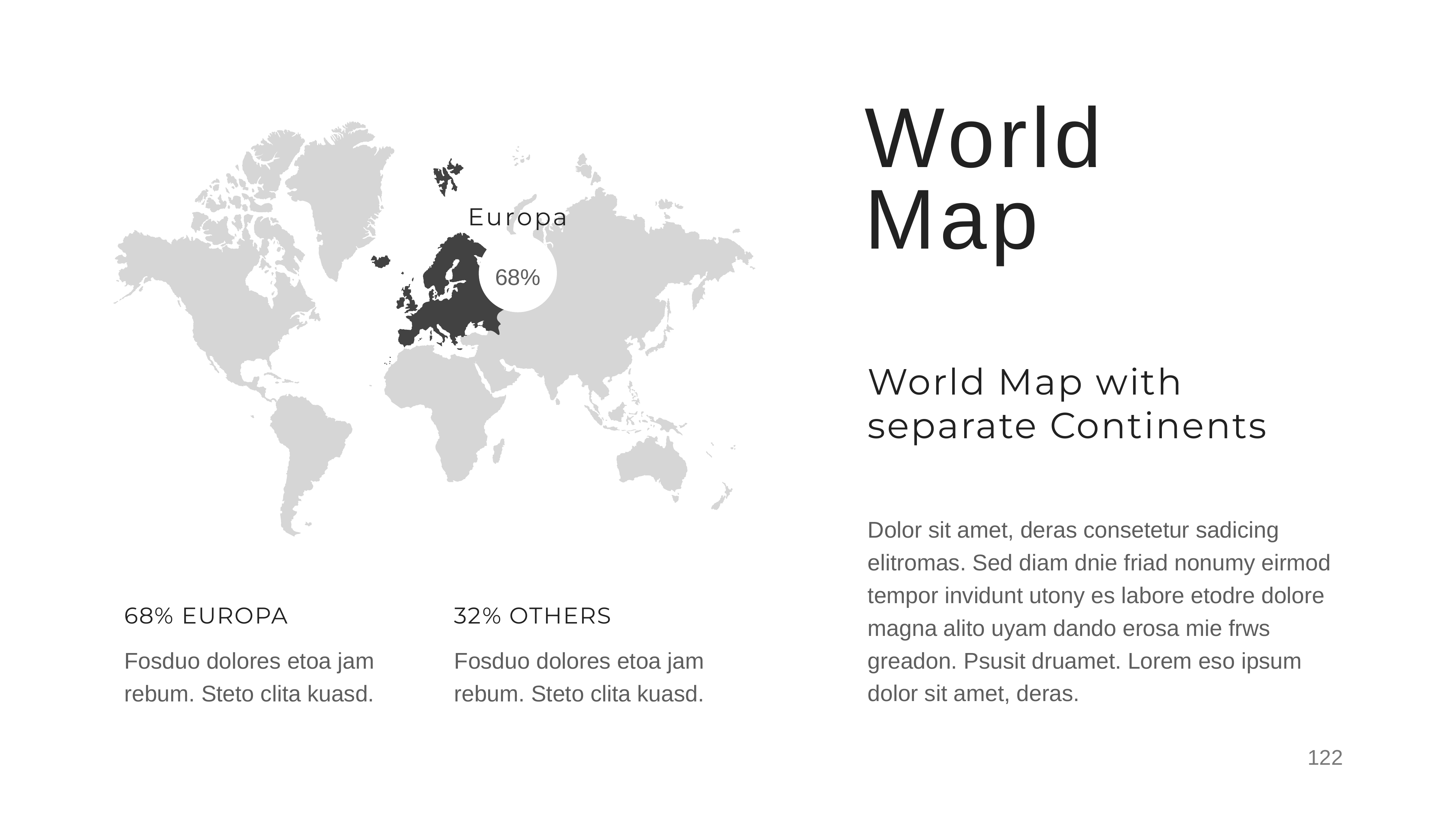

# World
Map

Europa

68%
World Map with
separate Continents
Dolor sit amet, deras consetetur sadicing elitromas. Sed diam dnie friad nonumy eirmod tempor invidunt utony es labore etodre dolore magna alito uyam dando erosa mie frws greadon. Psusit druamet. Lorem eso ipsum dolor sit amet, deras.
68% EUROPA
32% OTHERS
Fosduo dolores etoa jam rebum. Steto clita kuasd.
Fosduo dolores etoa jam rebum. Steto clita kuasd.
122